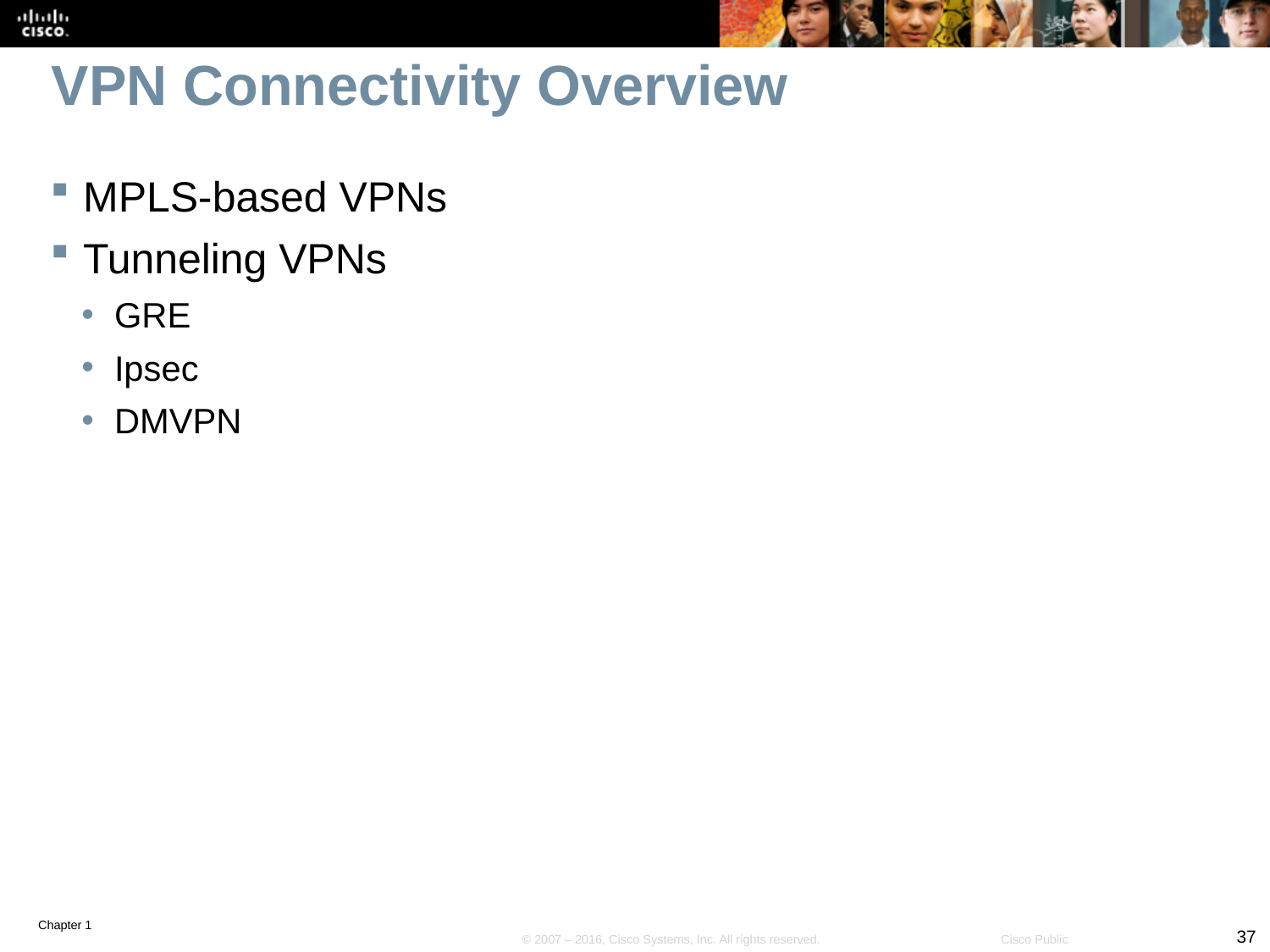

# VPN Connectivity Overview
MPLS-based VPNs
Tunneling VPNs
GRE
Ipsec
DMVPN